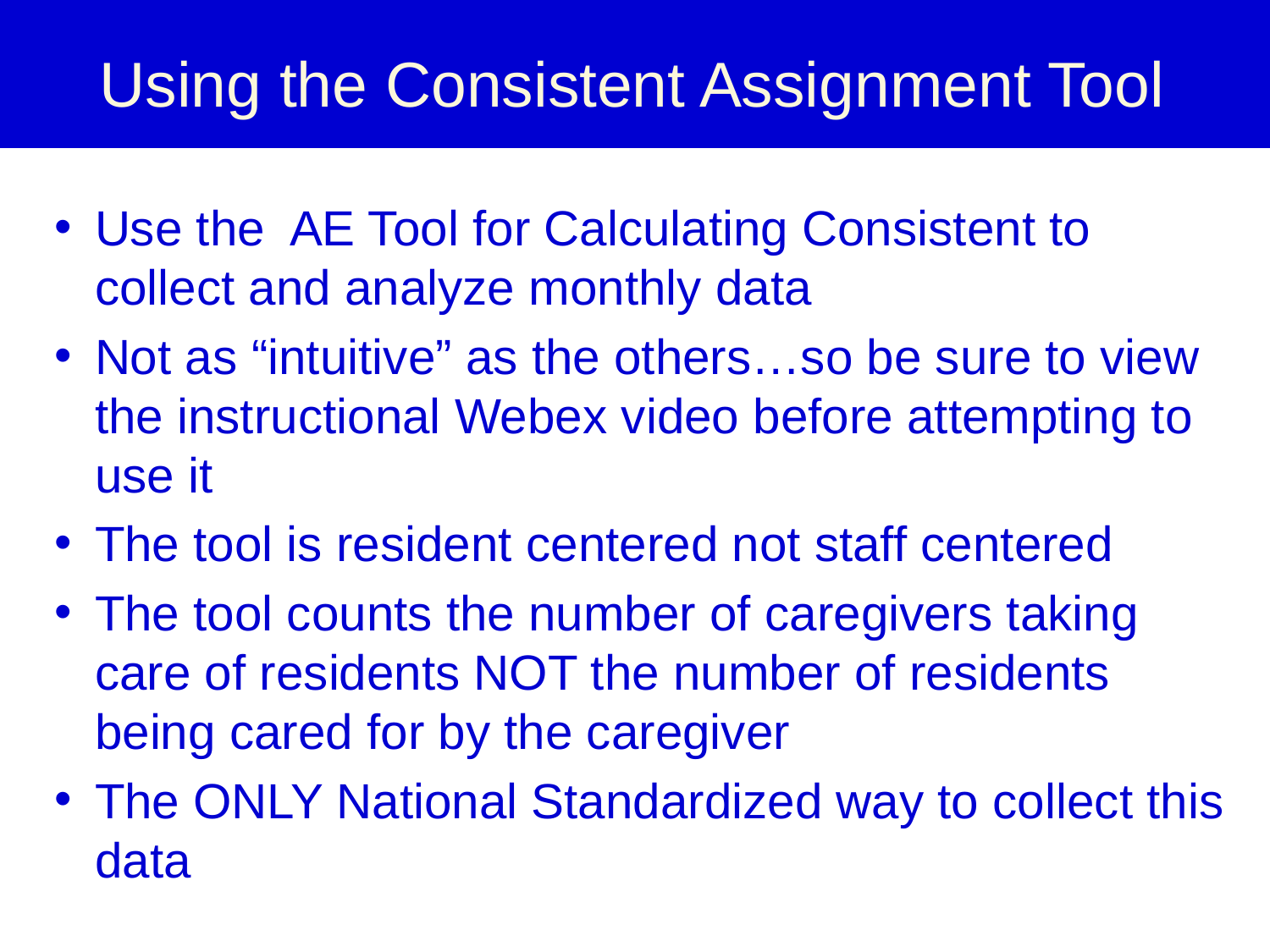

Using the Consistent Assignment Tool
Use the  AE Tool for Calculating Consistent to collect and analyze monthly data
Not as “intuitive” as the others…so be sure to view the instructional Webex video before attempting to use it
The tool is resident centered not staff centered
The tool counts the number of caregivers taking care of residents NOT the number of residents being cared for by the caregiver
The ONLY National Standardized way to collect this data